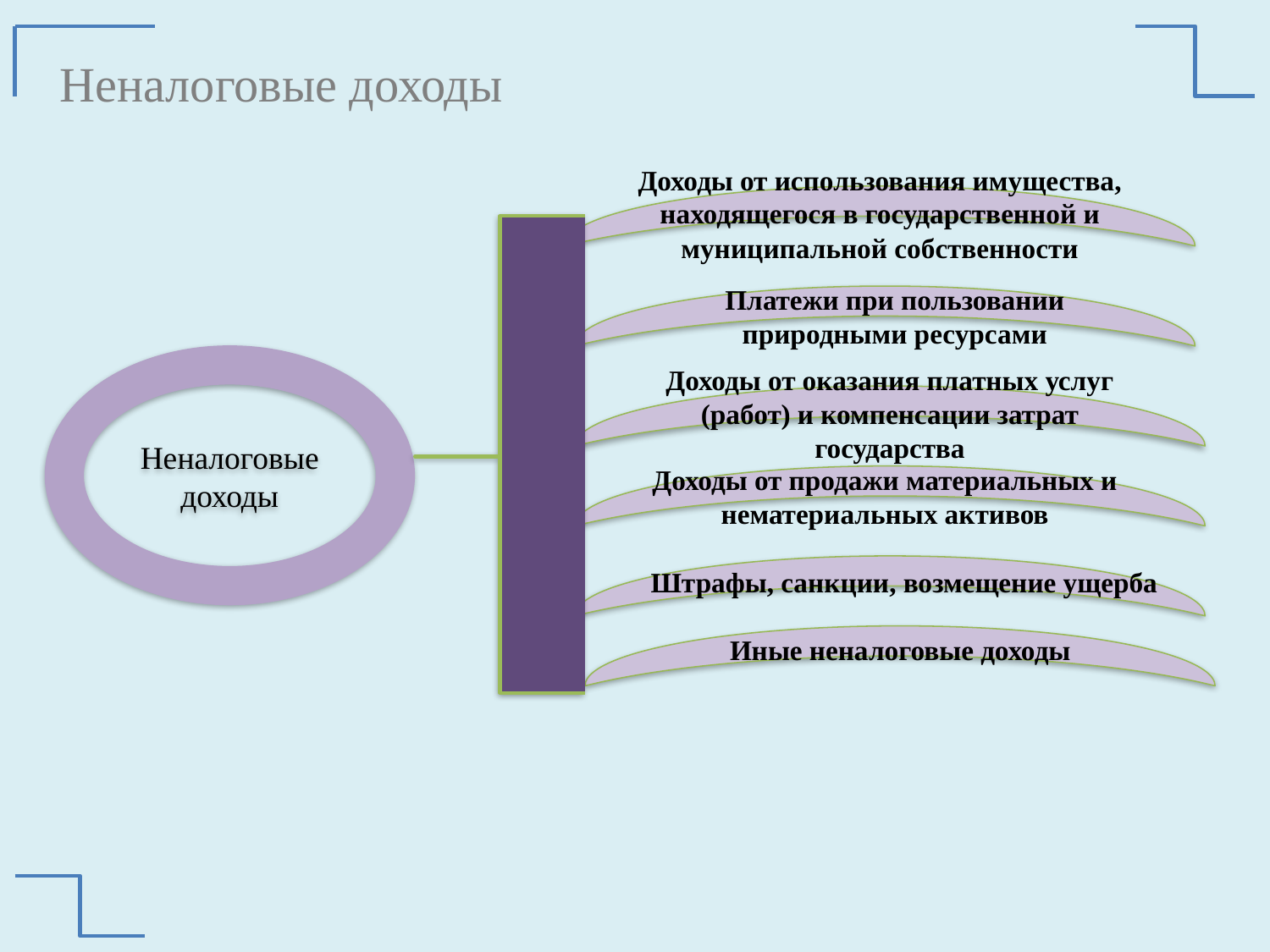

Неналоговые доходы

Доходы от использования имущества, находящегося в государственной и муниципальной собственности

Платежи при пользовании природными ресурсами

Неналоговые доходы
Доходы от оказания платных услуг (работ) и компенсации затрат государства
Доходы от продажи материальных и нематериальных активов
Штрафы, санкции, возмещение ущерба
Иные неналоговые доходы